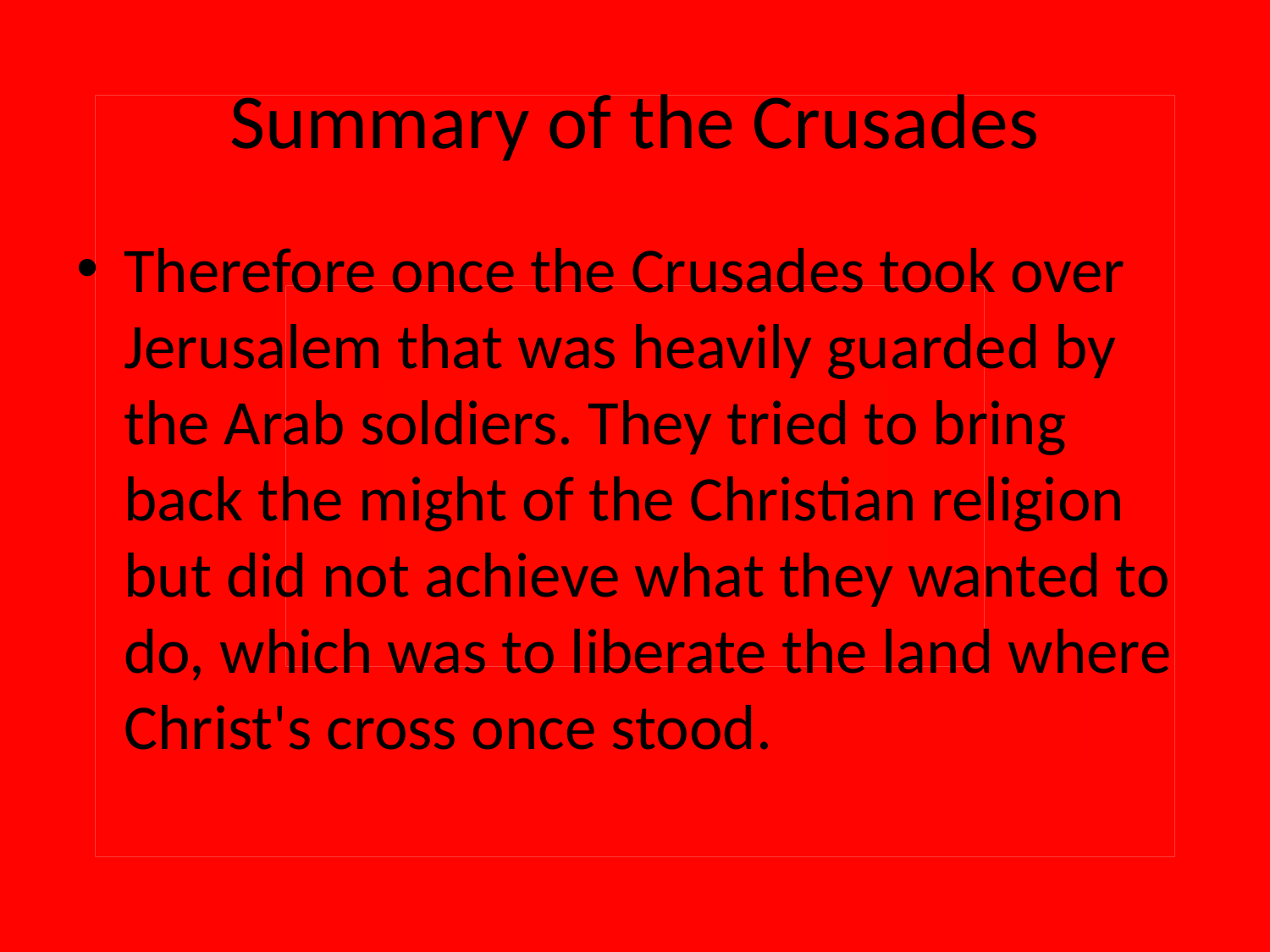

# Summary of the Crusades
Therefore once the Crusades took over Jerusalem that was heavily guarded by the Arab soldiers. They tried to bring back the might of the Christian religion but did not achieve what they wanted to do, which was to liberate the land where Christ's cross once stood.